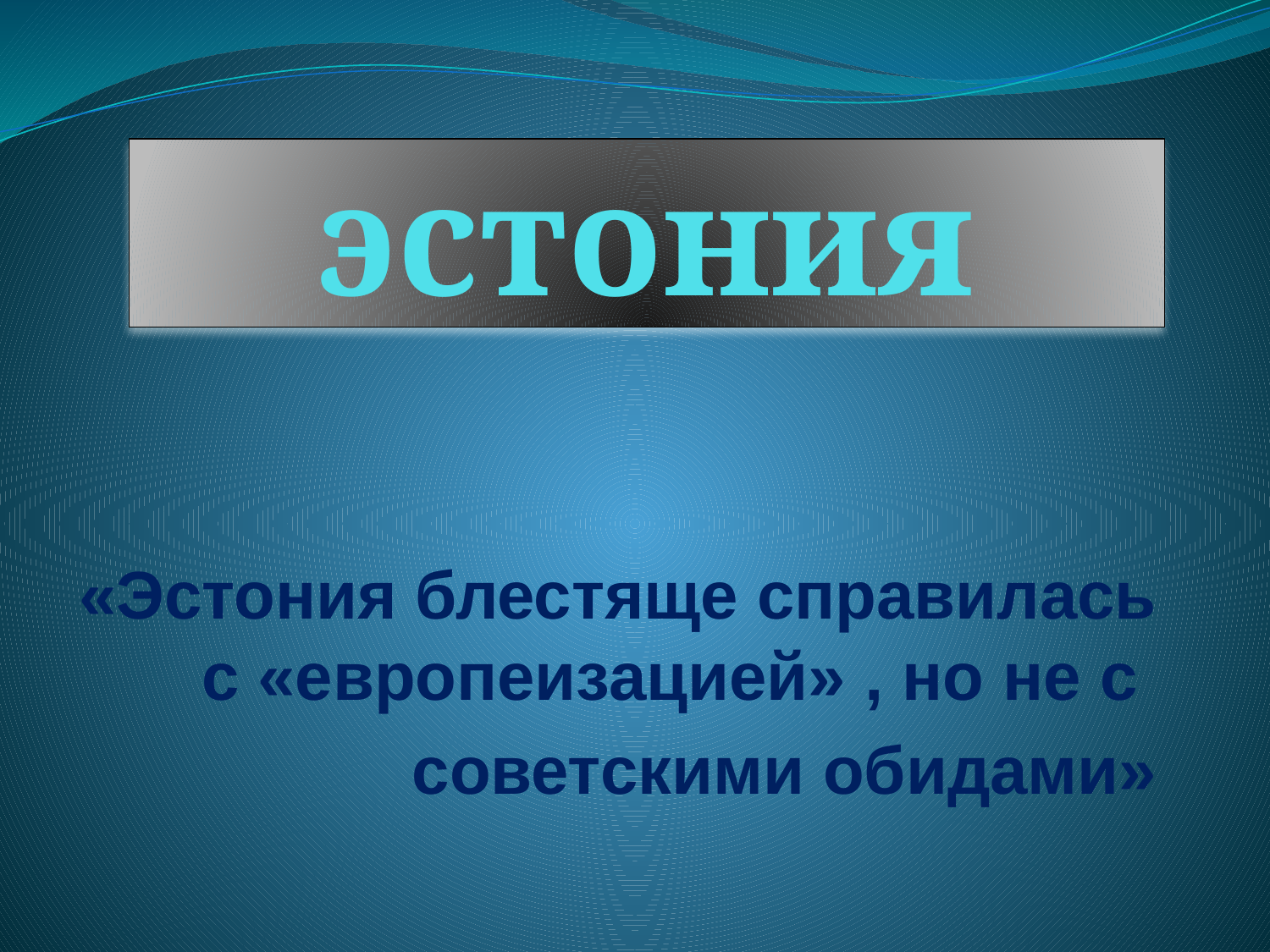

# эстония
«Эстония блестяще справилась с «европеизацией» , но не с
советскими обидами»